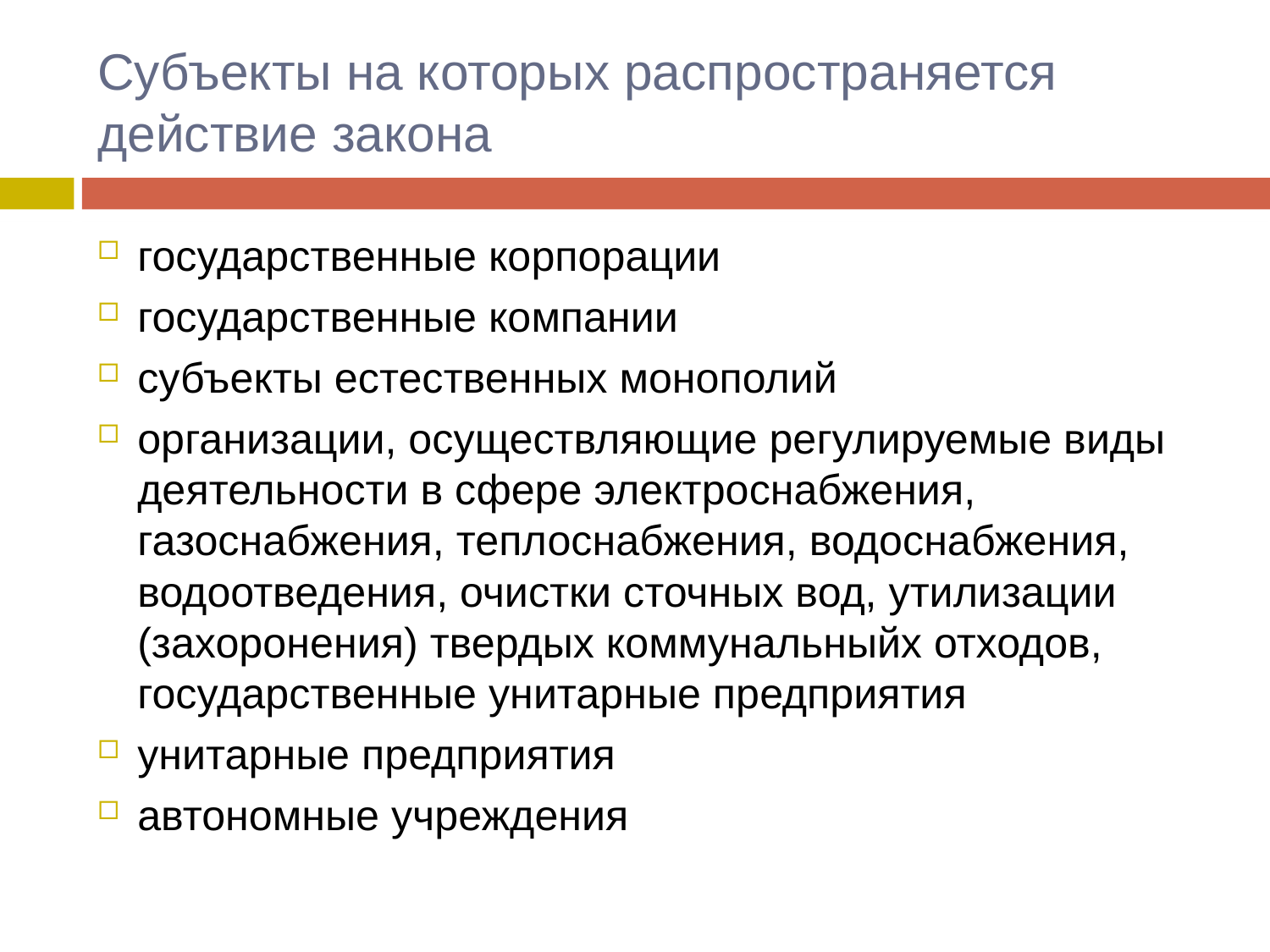

# Субъекты на которых распространяется действие закона
государственные корпорации
государственные компании
субъекты естественных монополий
организации, осуществляющие регулируемые виды деятельности в сфере электроснабжения, газоснабжения, теплоснабжения, водоснабжения, водоотведения, очистки сточных вод, утилизации (захоронения) твердых коммунальныйх отходов, государственные унитарные предприятия
унитарные предприятия
автономные учреждения